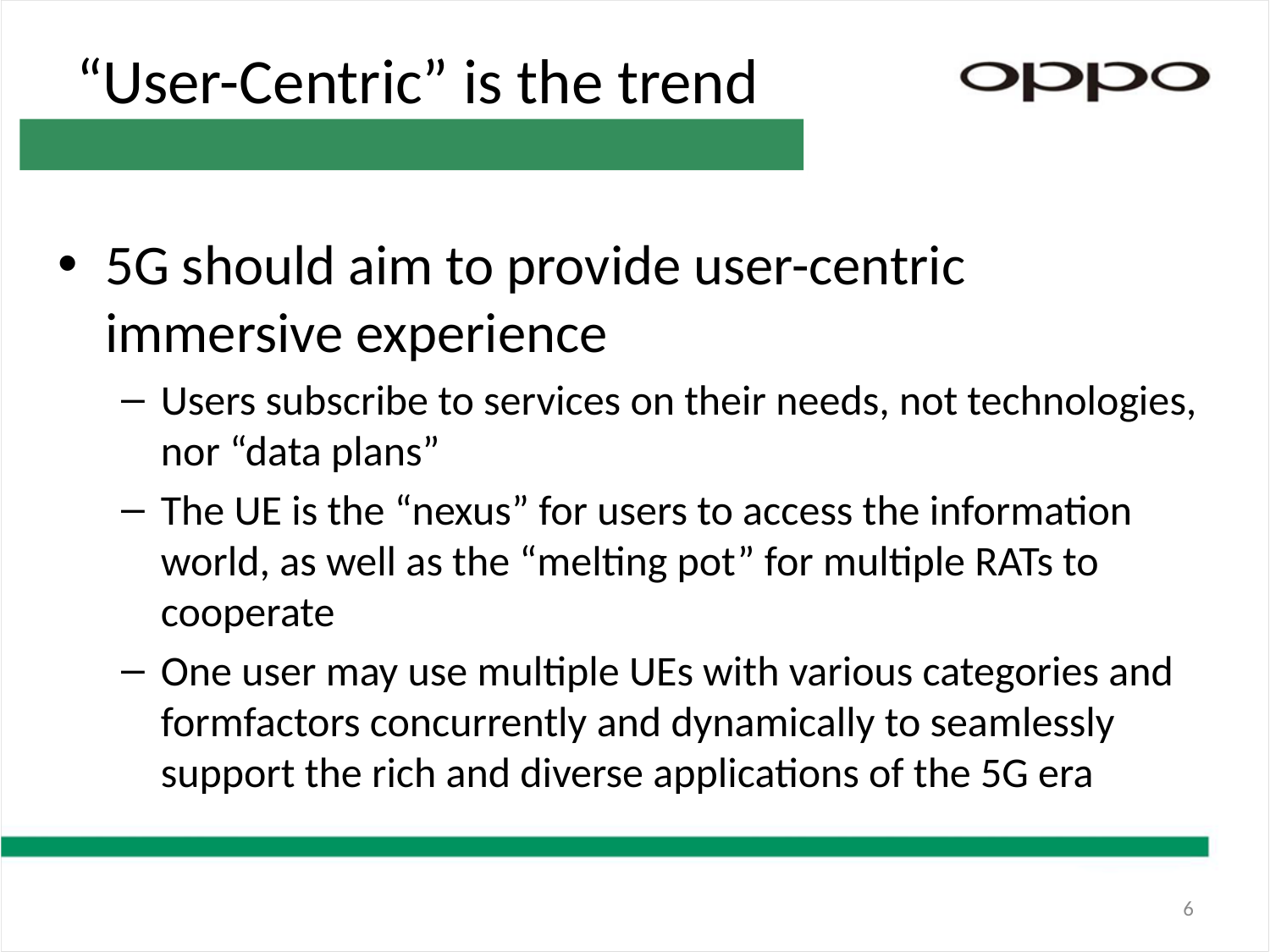

# “User-Centric” is the trend
5G should aim to provide user-centric immersive experience
Users subscribe to services on their needs, not technologies, nor “data plans”
The UE is the “nexus” for users to access the information world, as well as the “melting pot” for multiple RATs to cooperate
One user may use multiple UEs with various categories and formfactors concurrently and dynamically to seamlessly support the rich and diverse applications of the 5G era

6